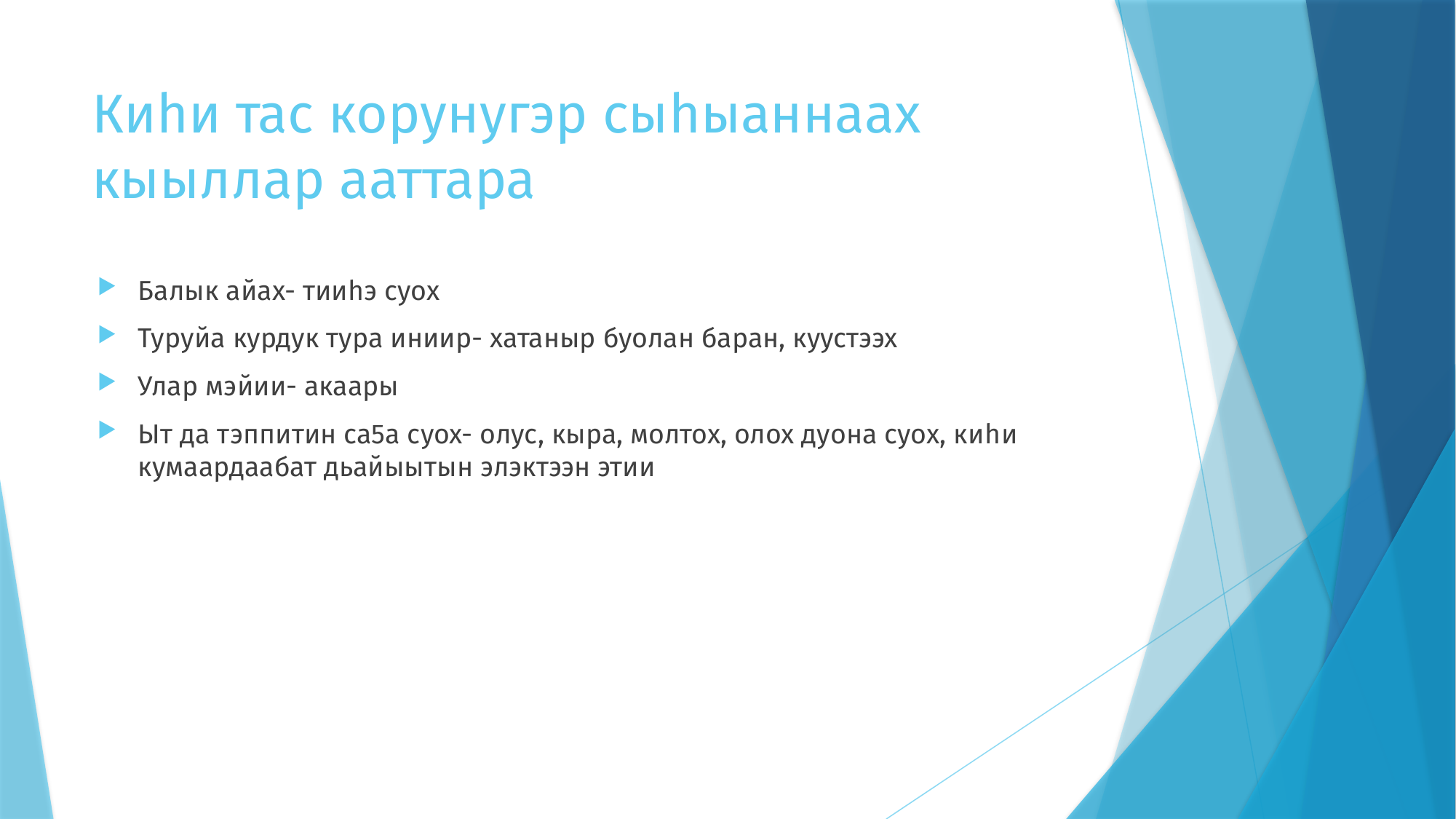

# Киhи тас корунугэр сыhыаннаах кыыллар ааттара
Балык айах- тииhэ суох
Туруйа курдук тура иниир- хатаныр буолан баран, куустээх
Улар мэйии- акаары
Ыт да тэппитин са5а суох- олус, кыра, молтох, олох дуона суох, киhи кумаардаабат дьайыытын элэктээн этии